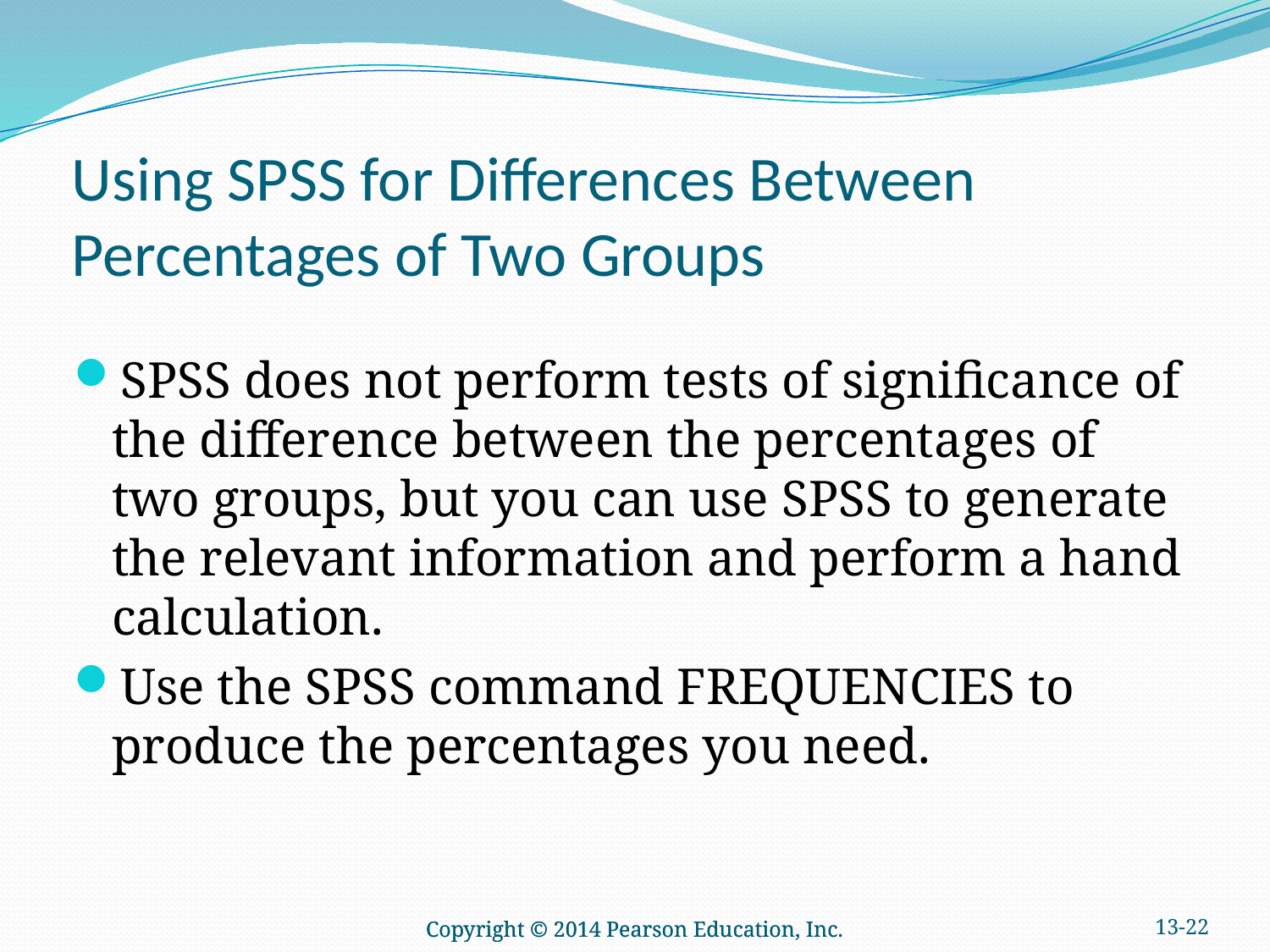

# Using SPSS for Differences Between Percentages of Two Groups
SPSS does not perform tests of significance of the difference between the percentages of two groups, but you can use SPSS to generate the relevant information and perform a hand calculation.
Use the SPSS command FREQUENCIES to produce the percentages you need.